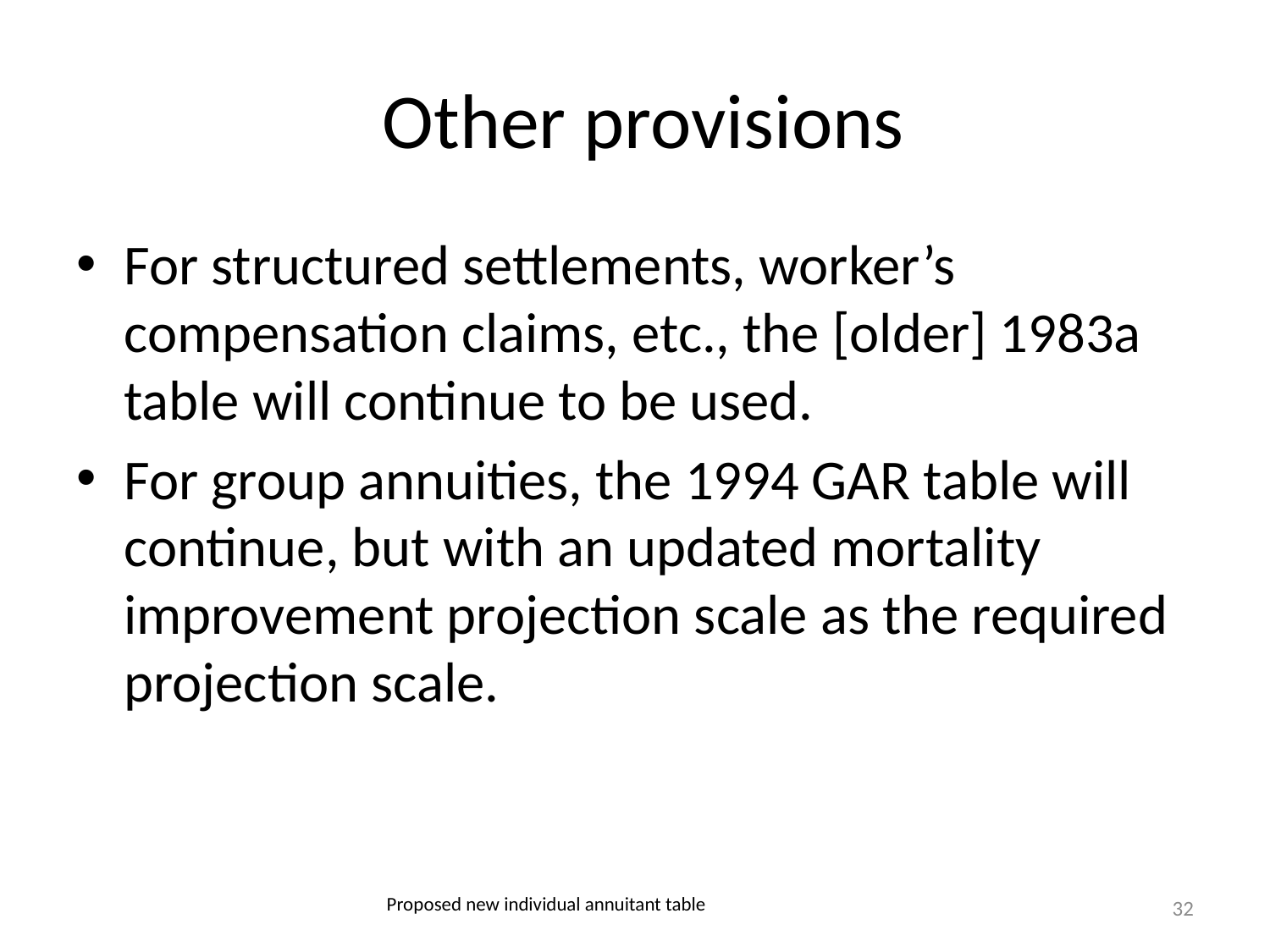

# Other provisions
For structured settlements, worker’s compensation claims, etc., the [older] 1983a table will continue to be used.
For group annuities, the 1994 GAR table will continue, but with an updated mortality improvement projection scale as the required projection scale.
32
Proposed new individual annuitant table